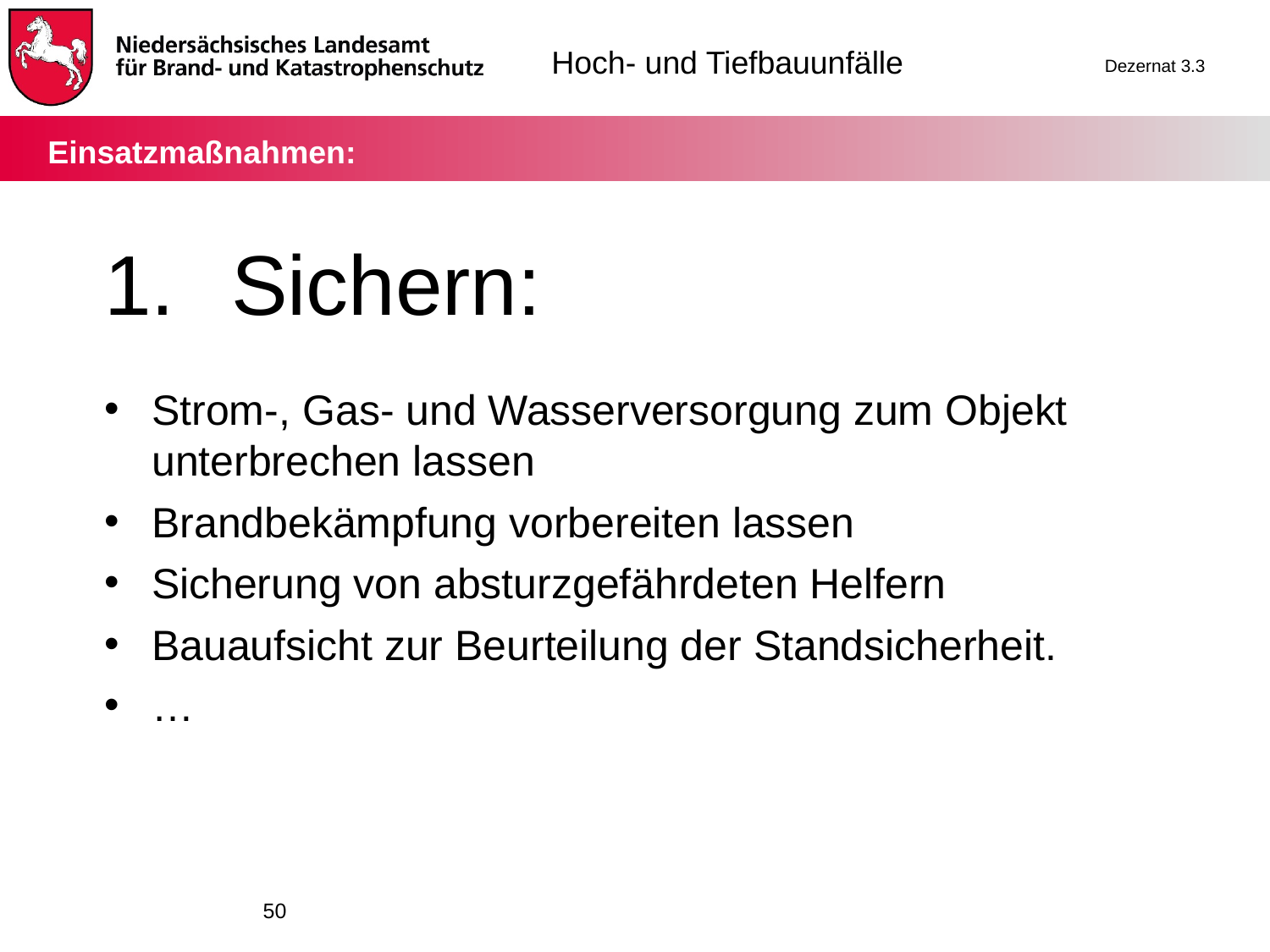

# Einsatzmaßnahmen:
1.	Sichern:

Strom-, Gas- und Wasserversorgung zum Objekt 	unterbrechen lassen
Brandbekämpfung vorbereiten lassen
Sicherung von absturzgefährdeten Helfern
Bauaufsicht zur Beurteilung der Standsicherheit.
…
50